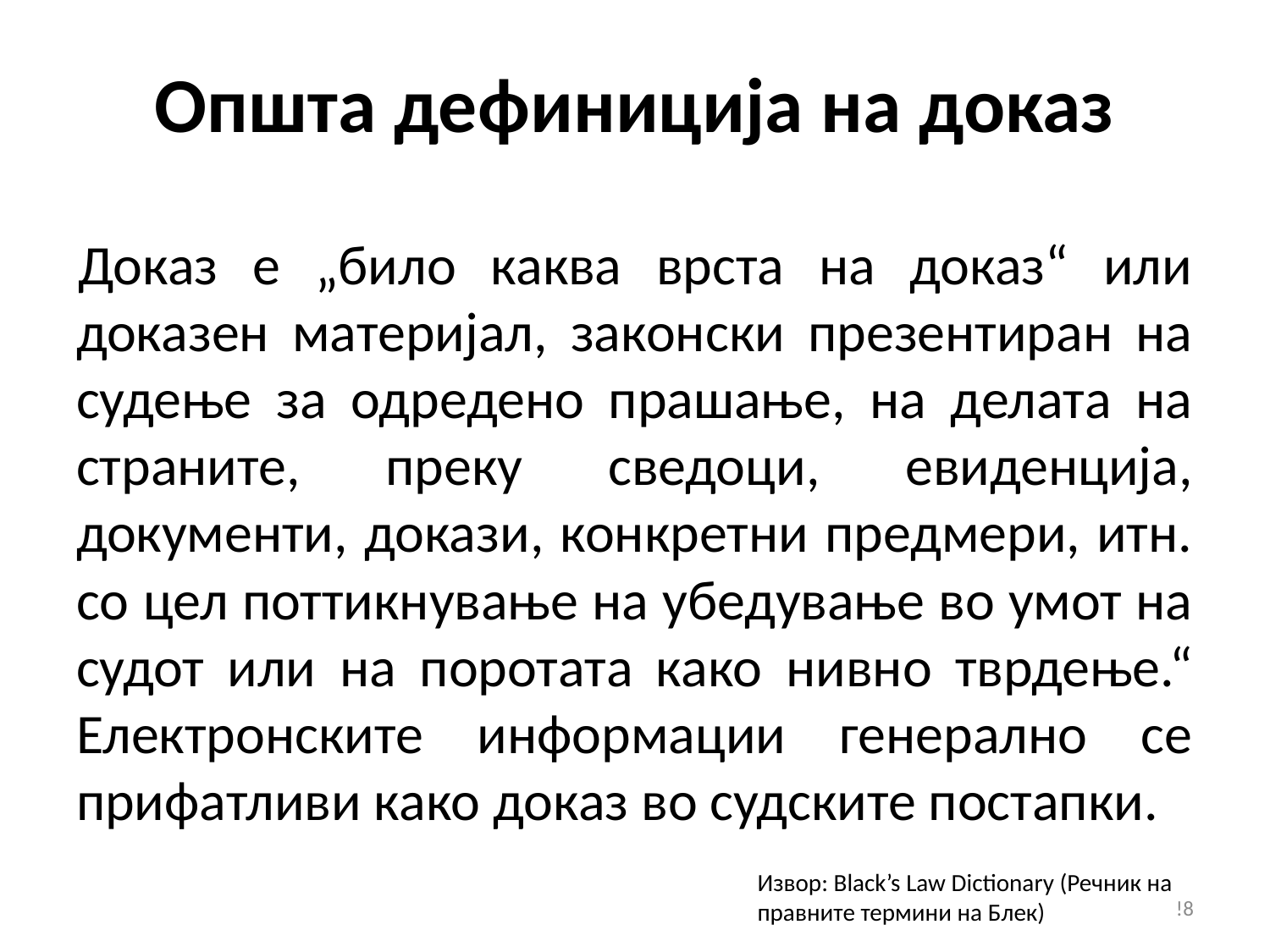

# Општа дефиниција на доказ
Доказ е „било каква врста на доказ“ или доказен материјал, законски презентиран на судење за одредено прашање, на делата на страните, преку сведоци, евиденција, документи, докази, конкретни предмери, итн. со цел поттикнување на убедување во умот на судот или на поротата како нивно тврдење.“ Електронските информации генерално се прифатливи како доказ во судските постапки.
Извор: Black’s Law Dictionary (Речник на правните термини на Блек)
!8